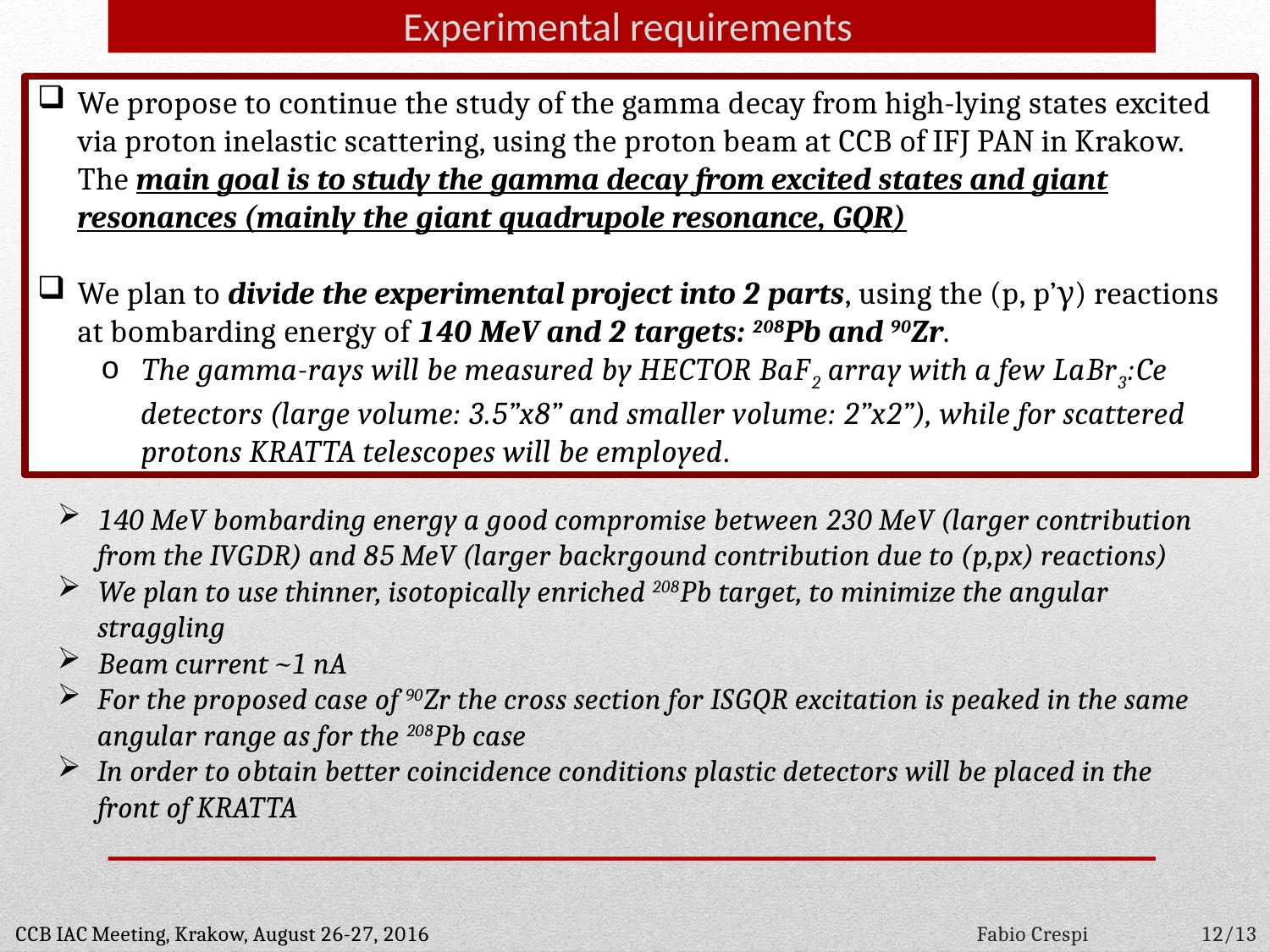

Experimental requirements

We propose to continue the study of the gamma decay from high-lying states excited via proton inelastic scattering, using the proton beam at CCB of IFJ PAN in Krakow. The main goal is to study the gamma decay from excited states and giant resonances (mainly the giant quadrupole resonance, GQR)

We plan to divide the experimental project into 2 parts, using the (p, p’γ) reactions at bombarding energy of 140 MeV and 2 targets: 208Pb and 90Zr.
The gamma-rays will be measured by HECTOR BaF2 array with a few LaBr3:Ce detectors (large volume: 3.5”x8” and smaller volume: 2”x2”), while for scattered protons KRATTA telescopes will be employed.
140 MeV bombarding energy a good compromise between 230 MeV (larger contribution from the IVGDR) and 85 MeV (larger backrgound contribution due to (p,px) reactions)
We plan to use thinner, isotopically enriched 208Pb target, to minimize the angular straggling
Beam current ~1 nA
For the proposed case of 90Zr the cross section for ISGQR excitation is peaked in the same angular range as for the 208Pb case
In order to obtain better coincidence conditions plastic detectors will be placed in the front of KRATTA
CCB IAC Meeting, Krakow, August 26-27, 2016
Fabio Crespi
12/13